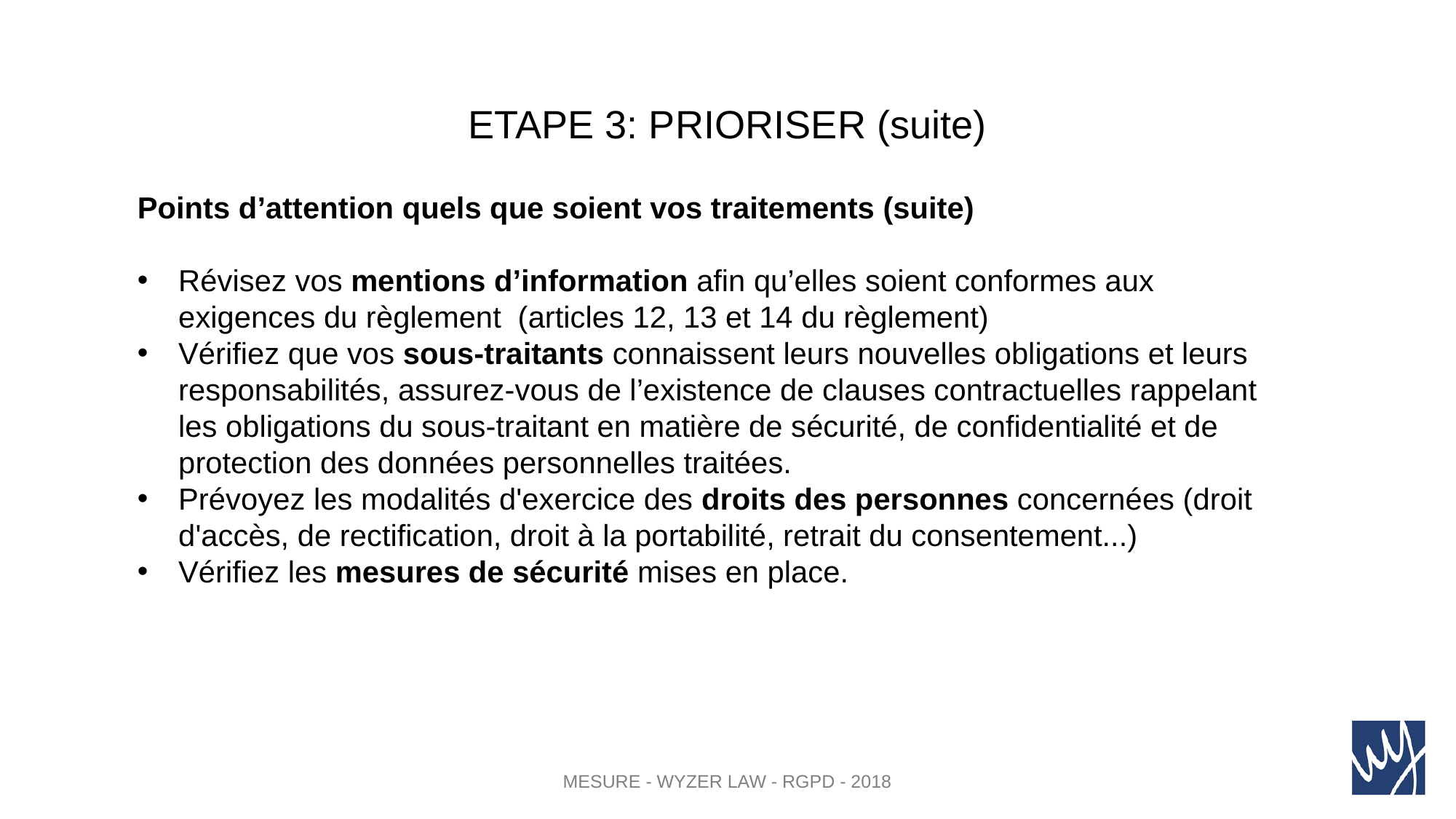

ETAPE 3: PRIORISER (suite)
Points d’attention quels que soient vos traitements (suite)

Révisez vos mentions d’information afin qu’elles soient conformes aux exigences du règlement  (articles 12, 13 et 14 du règlement)
Vérifiez que vos sous-traitants connaissent leurs nouvelles obligations et leurs responsabilités, assurez-vous de l’existence de clauses contractuelles rappelant les obligations du sous-traitant en matière de sécurité, de confidentialité et de protection des données personnelles traitées.
Prévoyez les modalités d'exercice des droits des personnes concernées (droit d'accès, de rectification, droit à la portabilité, retrait du consentement...)
Vérifiez les mesures de sécurité mises en place.

MESURE - WYZER LAW - RGPD - 2018